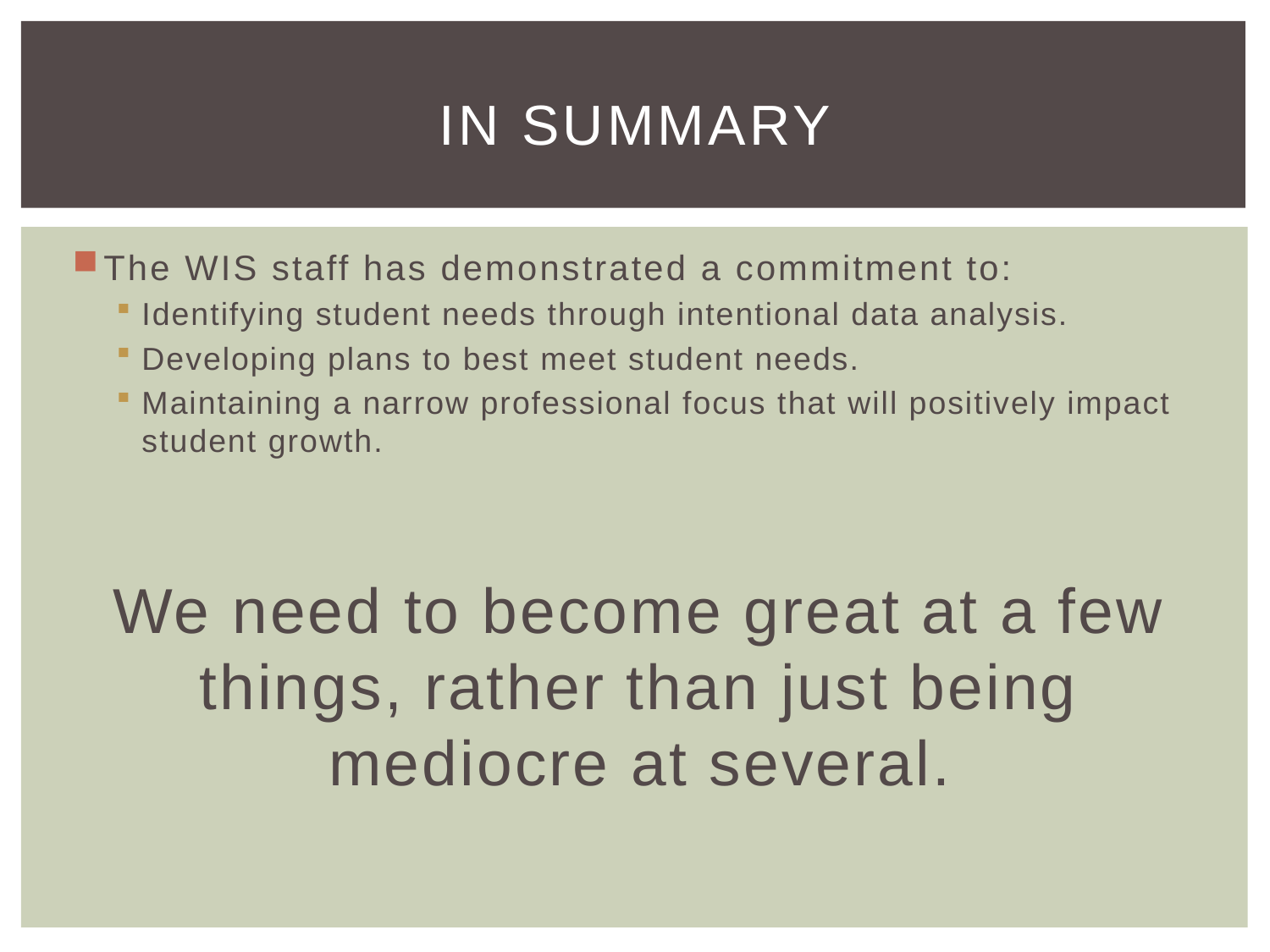

# In Summary
The WIS staff has demonstrated a commitment to:
Identifying student needs through intentional data analysis.
Developing plans to best meet student needs.
Maintaining a narrow professional focus that will positively impact student growth.

We need to become great at a few things, rather than just being mediocre at several.